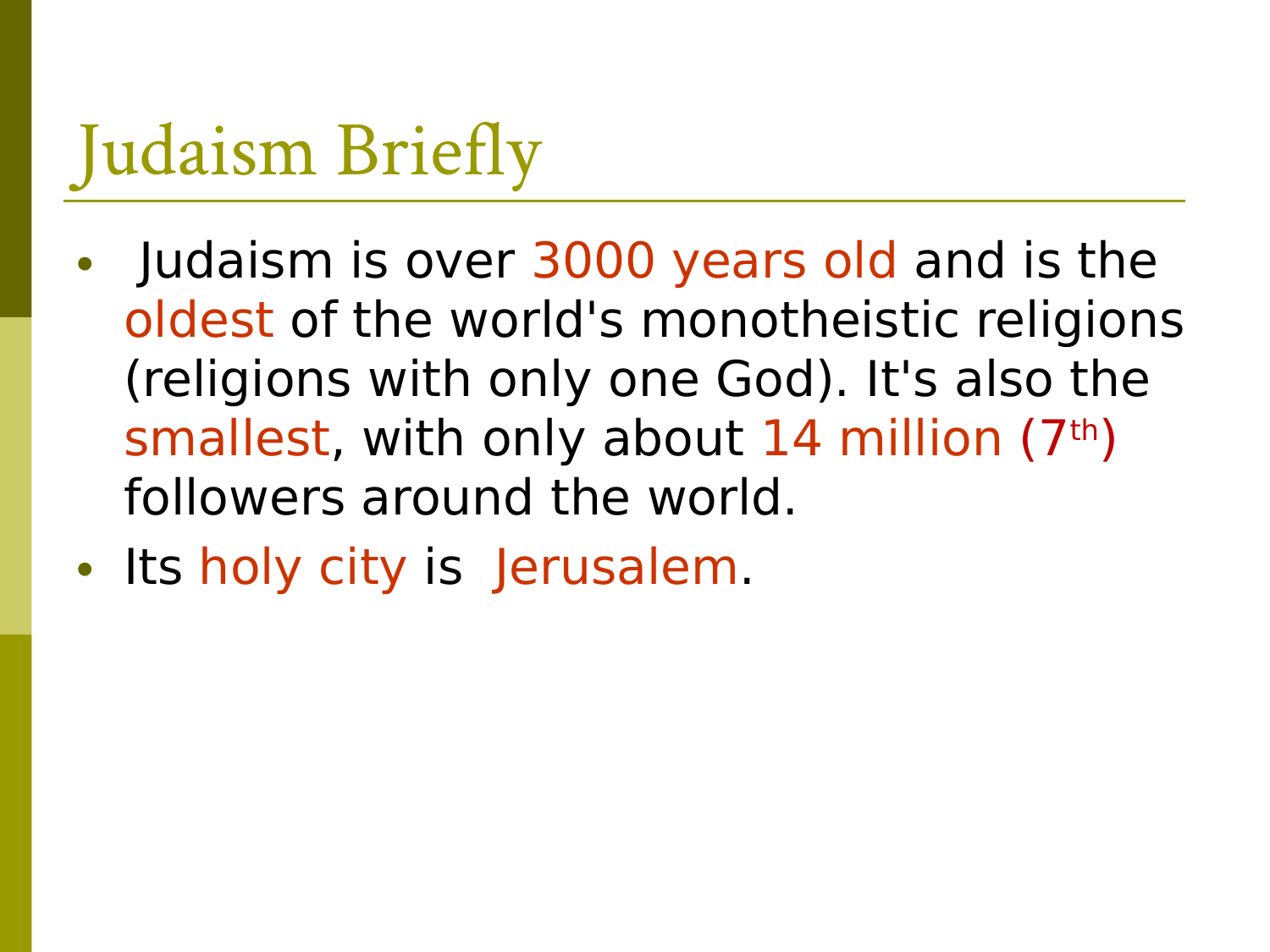

# Judaism Briefly
 Judaism is over 3000 years old and is the oldest of the world's monotheistic religions (religions with only one God). It's also the smallest, with only about 14 million (7th) followers around the world.
Its holy city is  Jerusalem.